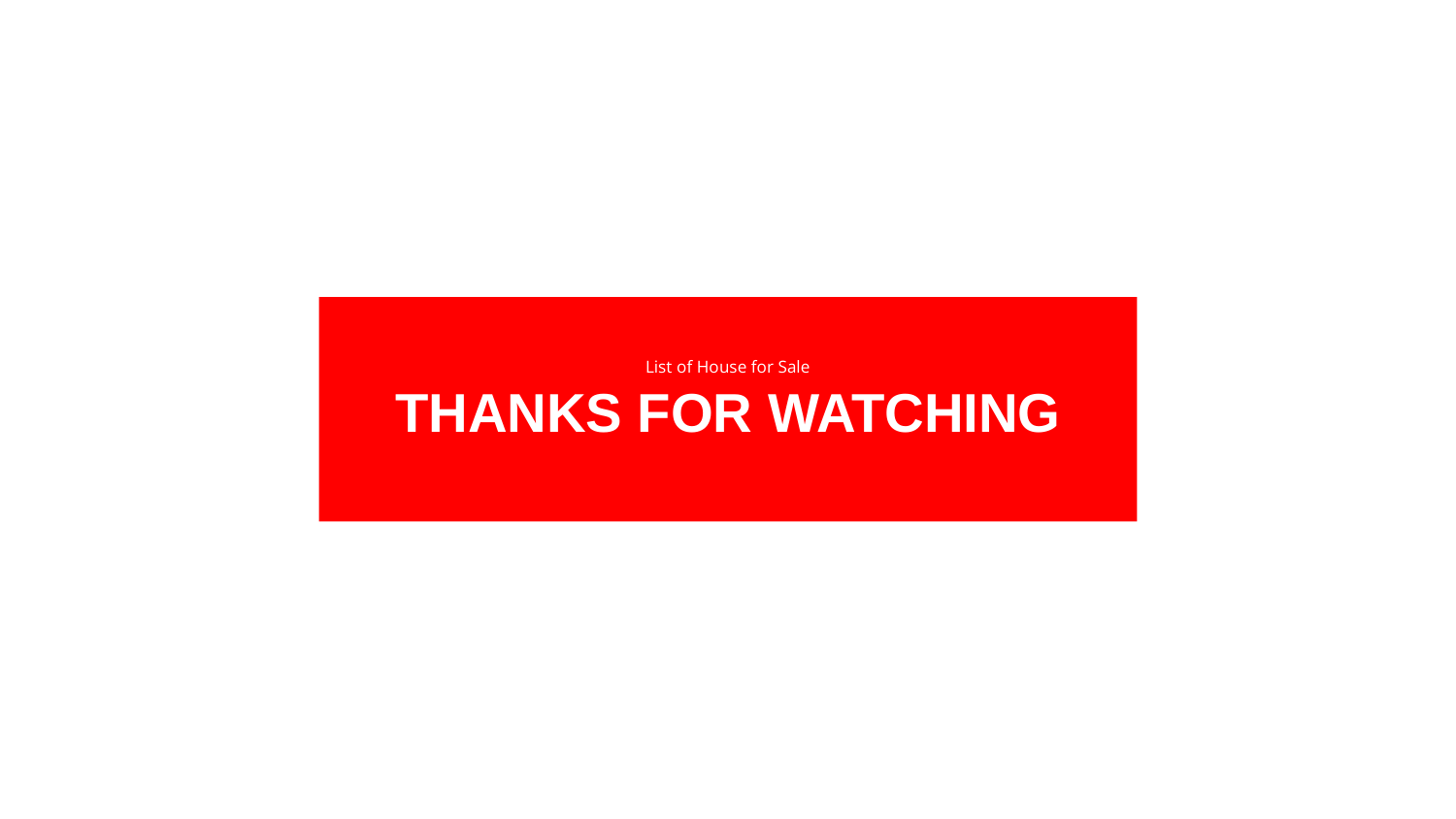

List of House for Sale
THANKS FOR WATCHING